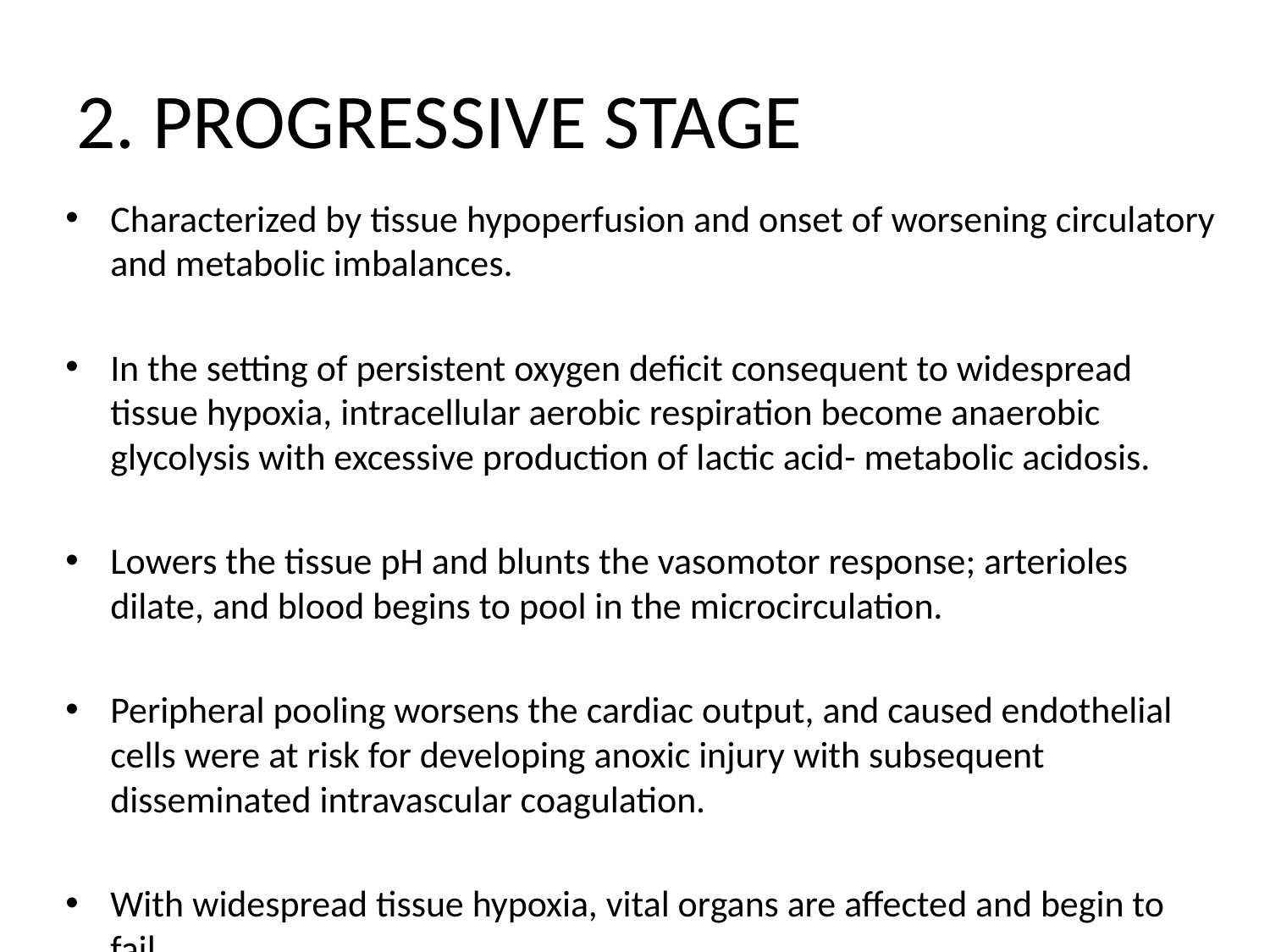

# 2. PROGRESSIVE STAGE
Characterized by tissue hypoperfusion and onset of worsening circulatory and metabolic imbalances.

In the setting of persistent oxygen deficit consequent to widespread tissue hypoxia, intracellular aerobic respiration become anaerobic glycolysis with excessive production of lactic acid- metabolic acidosis.

Lowers the tissue pH and blunts the vasomotor response; arterioles dilate, and blood begins to pool in the microcirculation.

Peripheral pooling worsens the cardiac output, and caused endothelial cells were at risk for developing anoxic injury with subsequent disseminated intravascular coagulation.

With widespread tissue hypoxia, vital organs are affected and begin to fail.